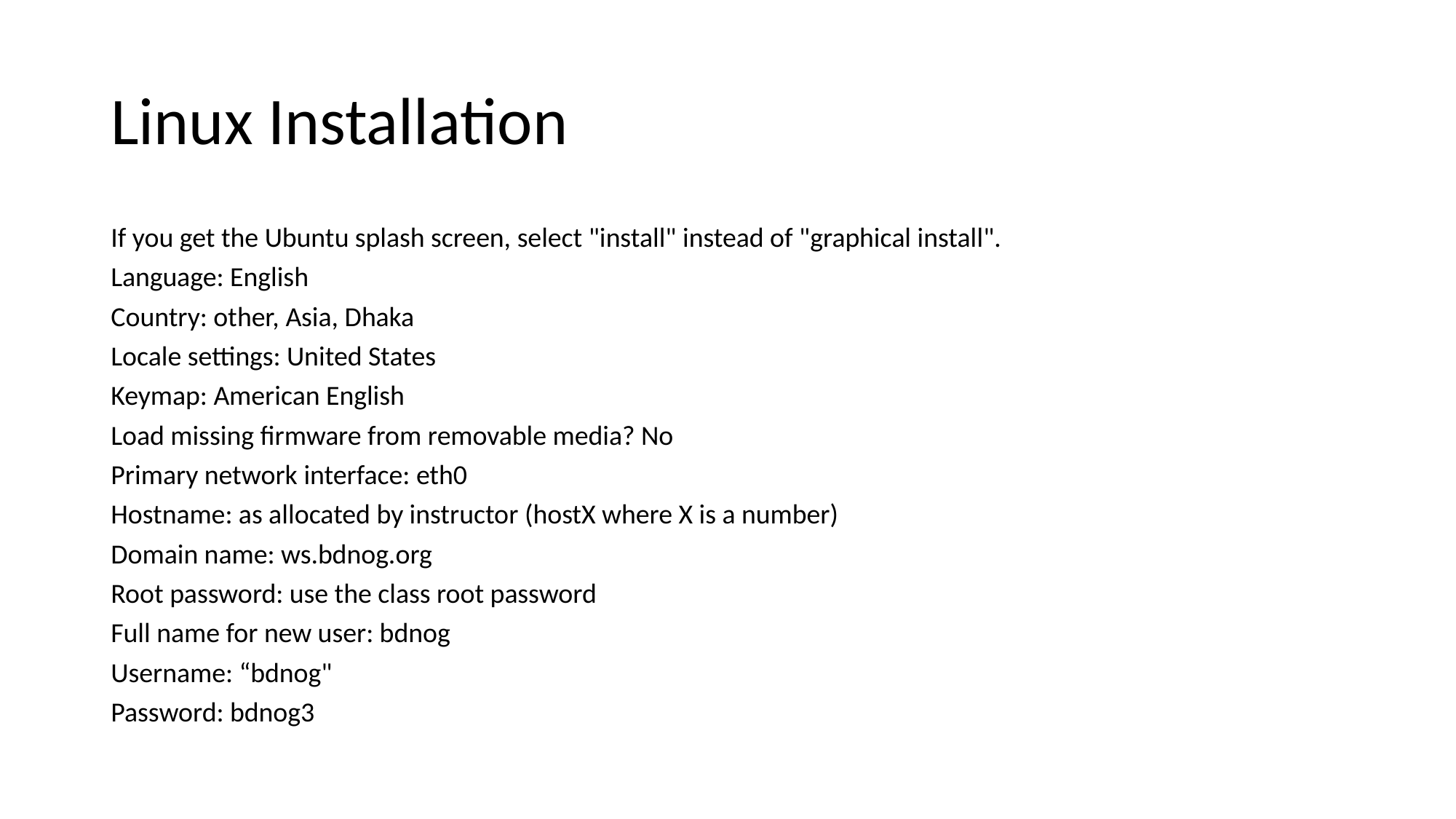

# Linux Installation
If you get the Ubuntu splash screen, select "install" instead of "graphical install".
Language: English
Country: other, Asia, Dhaka
Locale settings: United States
Keymap: American English
Load missing firmware from removable media? No
Primary network interface: eth0
Hostname: as allocated by instructor (hostX where X is a number)
Domain name: ws.bdnog.org
Root password: use the class root password
Full name for new user: bdnog
Username: “bdnog"
Password: bdnog3